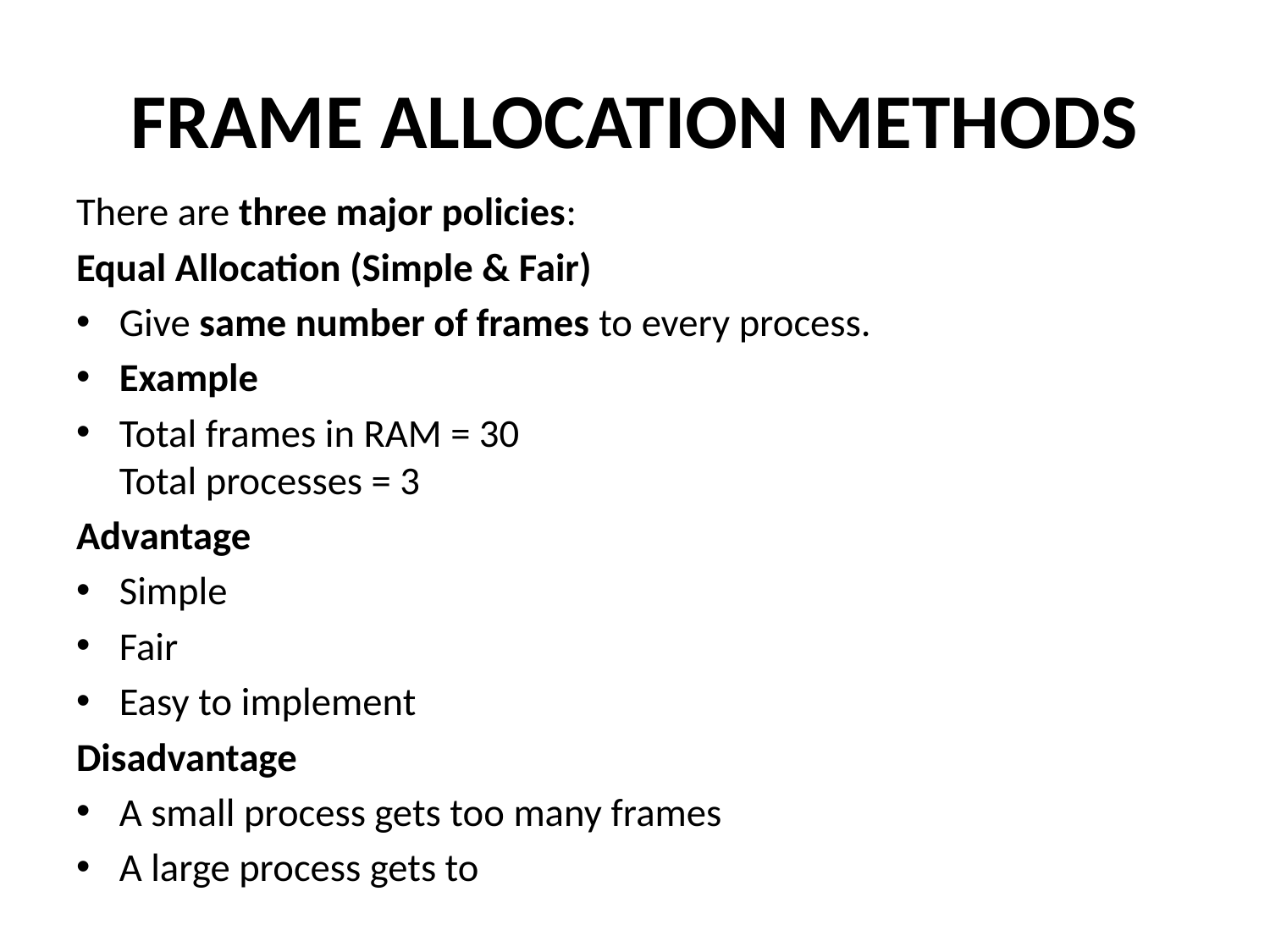

# FRAME ALLOCATION METHODS
There are three major policies:
Equal Allocation (Simple & Fair)
Give same number of frames to every process.
Example
Total frames in RAM = 30
Total processes = 3
Advantage
Simple
Fair
Easy to implement
Disadvantage
A small process gets too many frames
A large process gets to